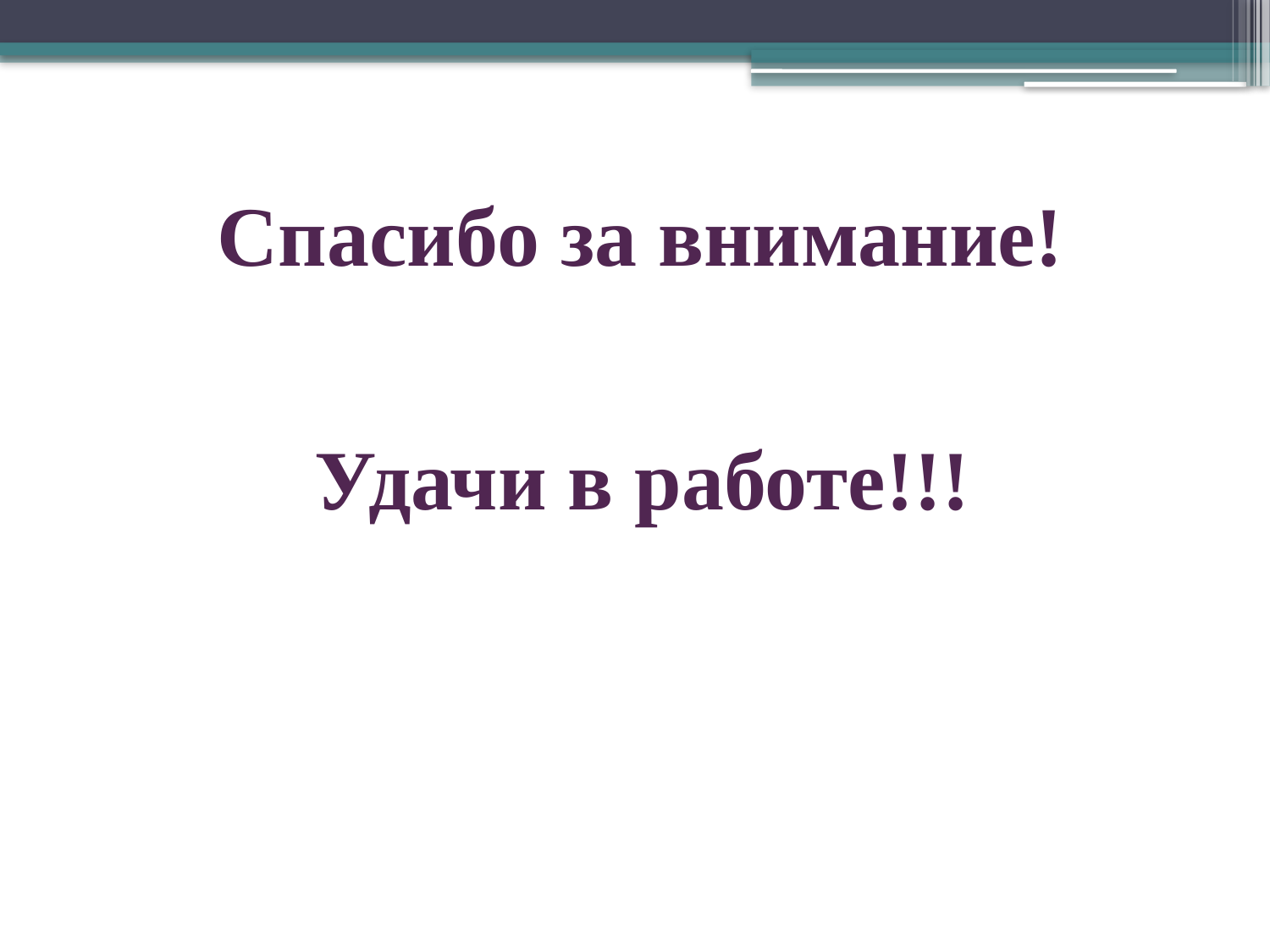

# Спасибо за внимание!

Удачи в работе!!!